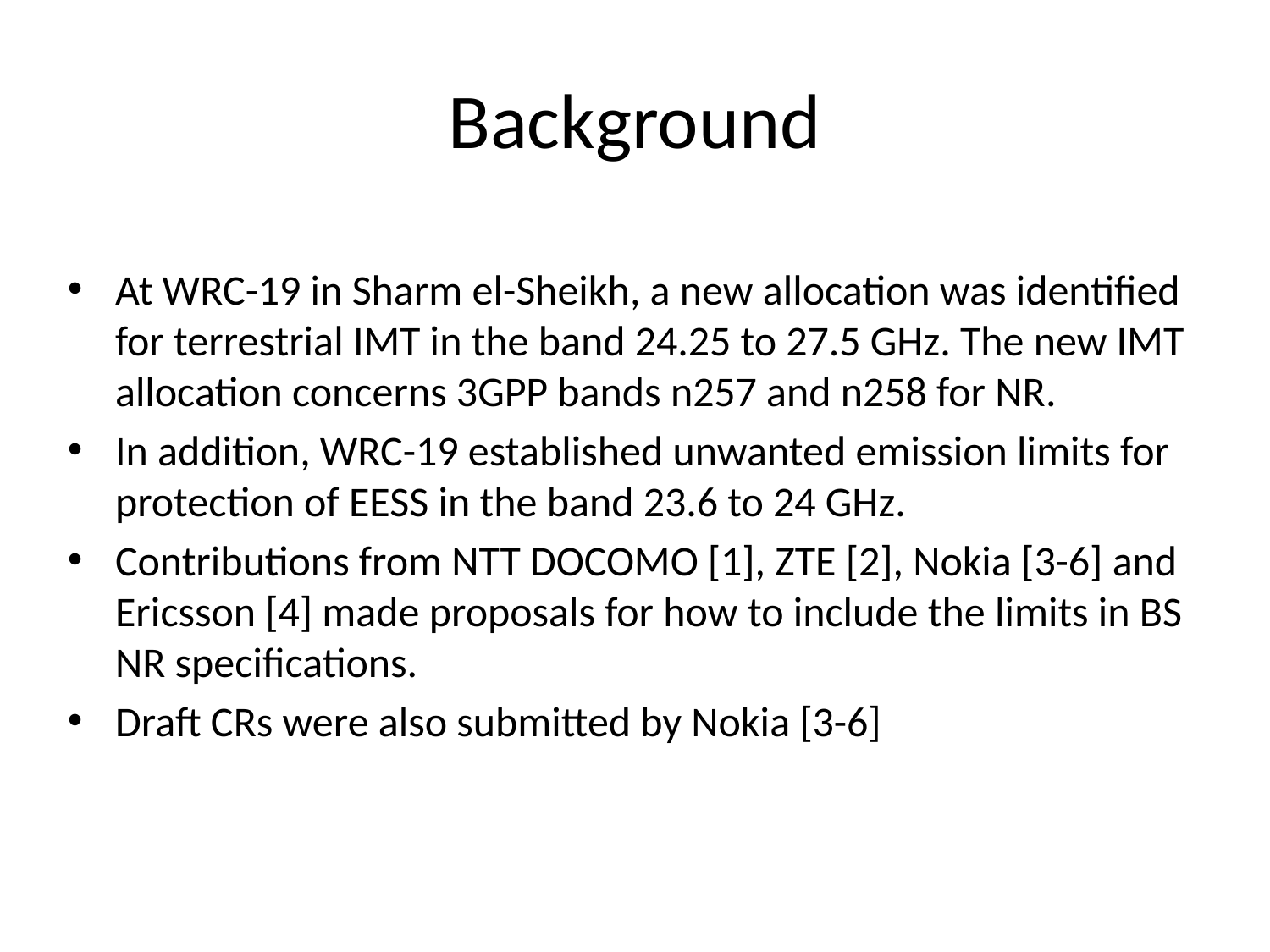

# Background

At WRC-19 in Sharm el-Sheikh, a new allocation was identified for terrestrial IMT in the band 24.25 to 27.5 GHz. The new IMT allocation concerns 3GPP bands n257 and n258 for NR.
In addition, WRC-19 established unwanted emission limits for protection of EESS in the band 23.6 to 24 GHz.
Contributions from NTT DOCOMO [1], ZTE [2], Nokia [3-6] and Ericsson [4] made proposals for how to include the limits in BS NR specifications.
Draft CRs were also submitted by Nokia [3-6]